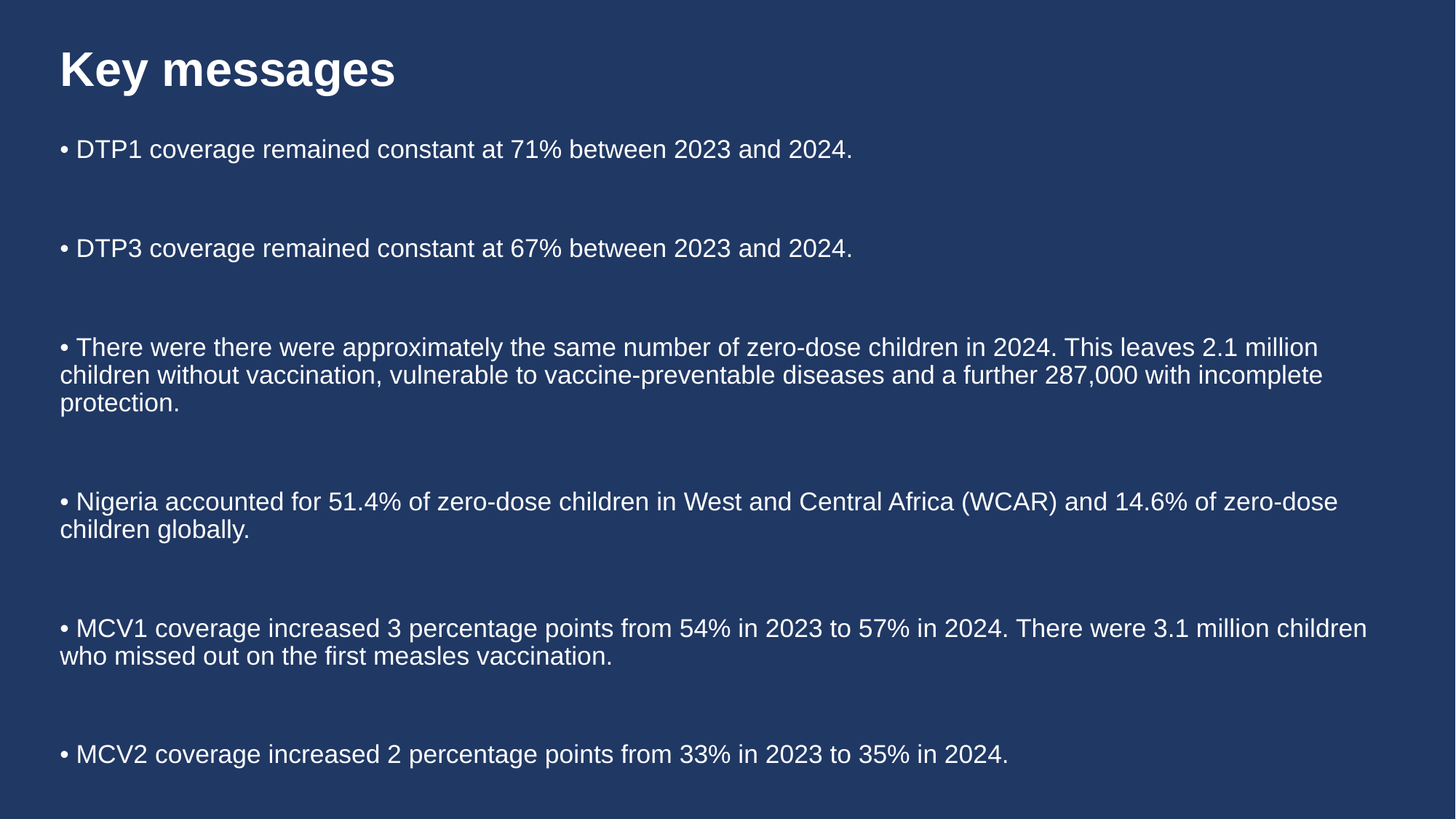

# Key messages
• DTP1 coverage remained constant at 71% between 2023 and 2024.

• DTP3 coverage remained constant at 67% between 2023 and 2024.

• There were there were approximately the same number of zero-dose children in 2024. This leaves 2.1 million children without vaccination, vulnerable to vaccine-preventable diseases and a further 287,000 with incomplete protection.

• Nigeria accounted for 51.4% of zero-dose children in West and Central Africa (WCAR) and 14.6% of zero-dose children globally.

• MCV1 coverage increased 3 percentage points from 54% in 2023 to 57% in 2024. There were 3.1 million children who missed out on the first measles vaccination.

• MCV2 coverage increased 2 percentage points from 33% in 2023 to 35% in 2024.

• Last dose coverage of HPV vaccination (HPVc) among girls increased from 27% to 60% in 2024 due to improved programme performance.